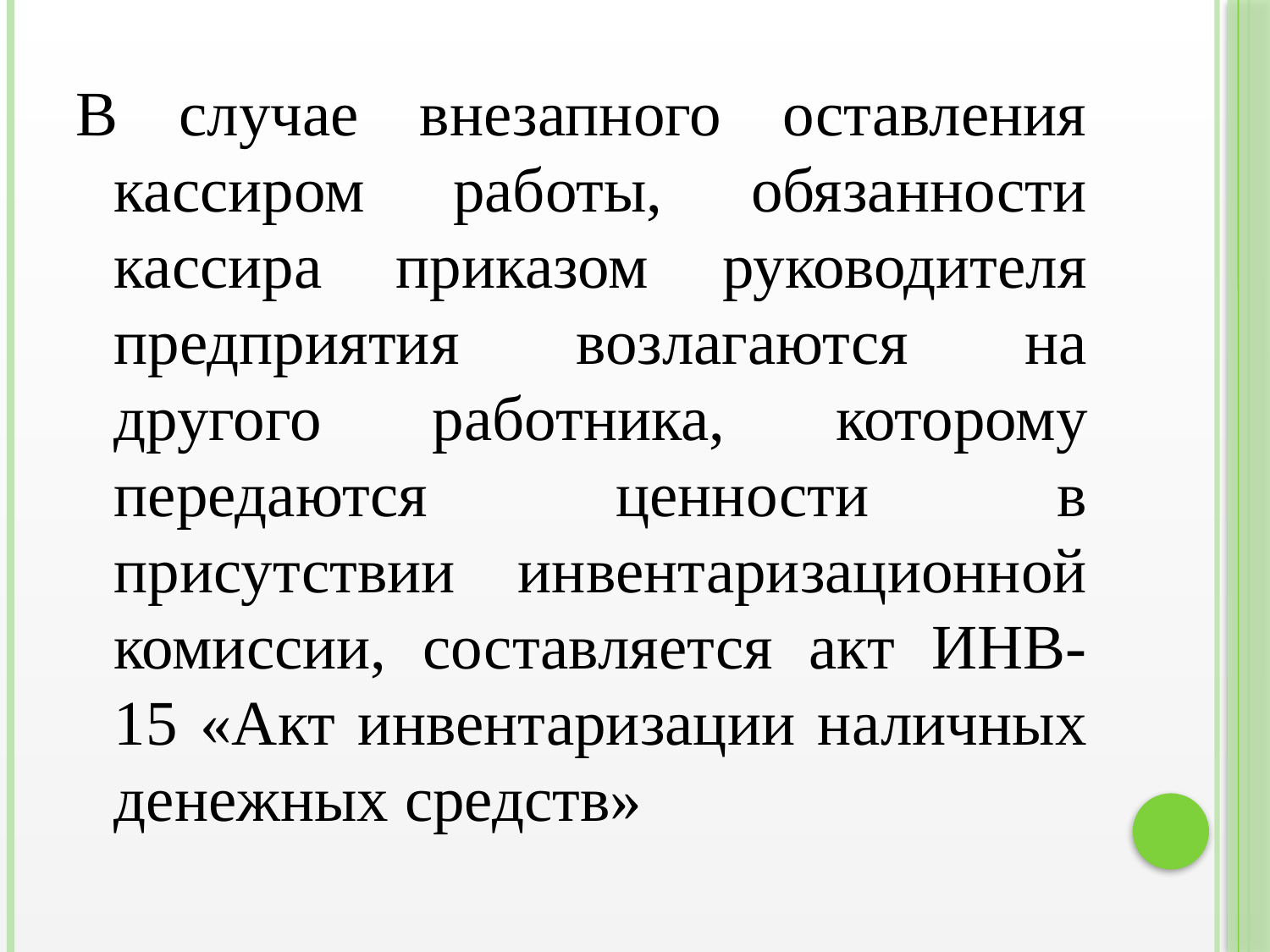

В случае внезапного оставления кассиром работы, обязанности кассира приказом руководителя предприятия возлагаются на другого работника, которому передаются ценности в присутствии инвентаризационной комиссии, составляется акт ИНВ-15 «Акт инвентаризации наличных денежных средств»